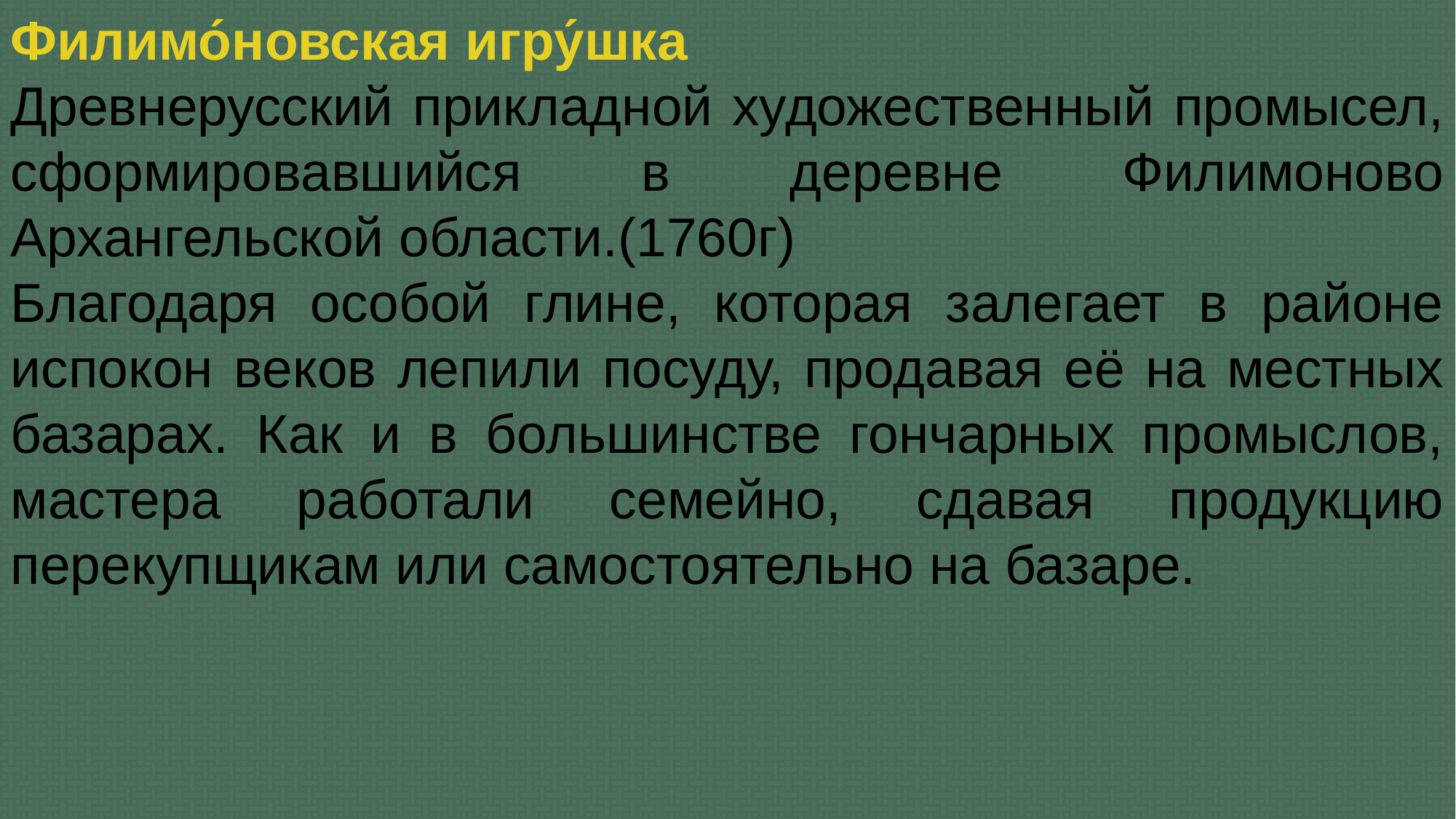

Филимо́новская игру́шка
Древнерусский прикладной художественный промысел, сформировавшийся в деревне Филимоново Архангельской области.(1760г)
Благодаря особой глине, которая залегает в районе испокон веков лепили посуду, продавая её на местных базарах. Как и в большинстве гончарных промыслов, мастера работали семейно, сдавая продукцию перекупщикам или самостоятельно на базаре.